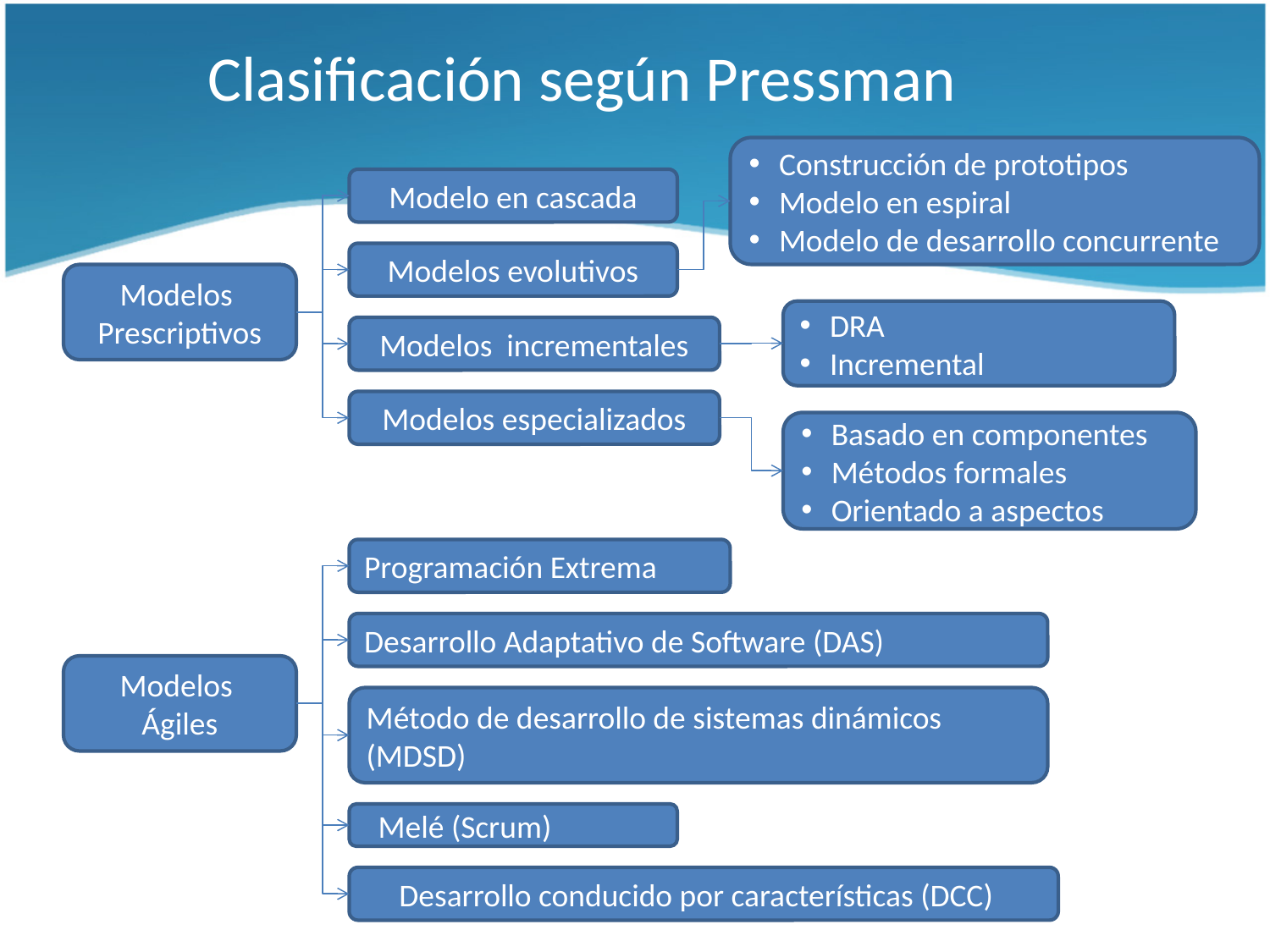

Clasificación según Pressman
Construcción de prototipos
Modelo en espiral
Modelo de desarrollo concurrente
Modelo en cascada
Modelos evolutivos
Modelos
Prescriptivos
DRA
Incremental
Modelos  incrementales
Modelos especializados
Basado en componentes
Métodos formales
Orientado a aspectos
Programación Extrema
Desarrollo Adaptativo de Software (DAS)
Modelos
Ágiles
Método de desarrollo de sistemas dinámicos (MDSD)
  Melé (Scrum)
Desarrollo conducido por características (DCC)